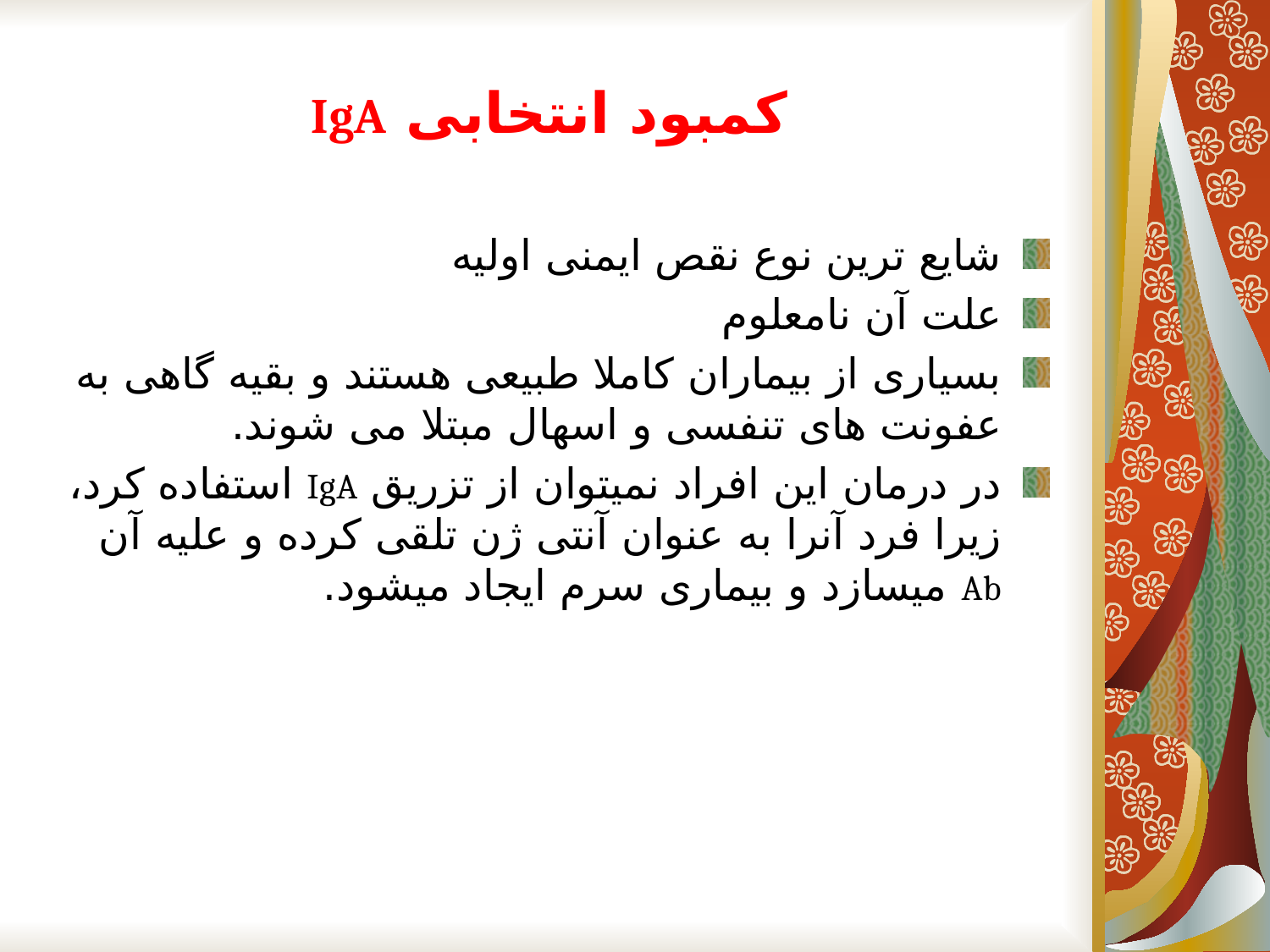

# کمبود انتخابی IgA
شایع ترین نوع نقص ایمنی اولیه
علت آن نامعلوم
بسیاری از بیماران کاملا طبیعی هستند و بقیه گاهی به عفونت های تنفسی و اسهال مبتلا می شوند.
در درمان این افراد نمیتوان از تزریق IgA استفاده کرد، زیرا فرد آنرا به عنوان آنتی ژن تلقی کرده و علیه آن Ab میسازد و بیماری سرم ایجاد میشود.